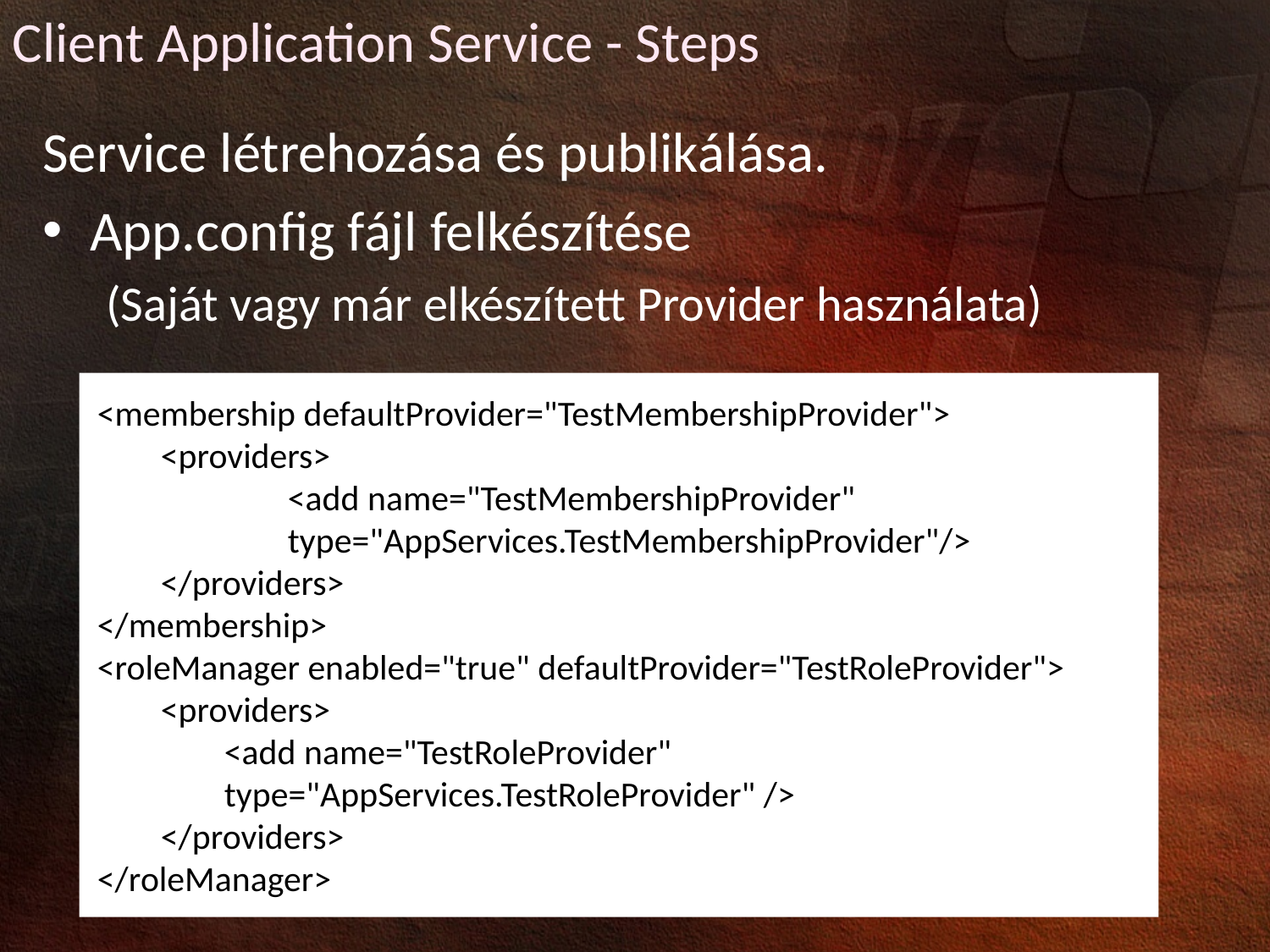

Client Application Service - Steps
Service létrehozása és publikálása.
App.config fájl felkészítése
(Saját vagy már elkészített Provider használata)

<membership defaultProvider="TestMembershipProvider">
<providers>
<add name="TestMembershipProvider"
type="AppServices.TestMembershipProvider"/>
</providers>
</membership>
<roleManager enabled="true" defaultProvider="TestRoleProvider">
<providers>
<add name="TestRoleProvider"
type="AppServices.TestRoleProvider" />
</providers>
</roleManager>